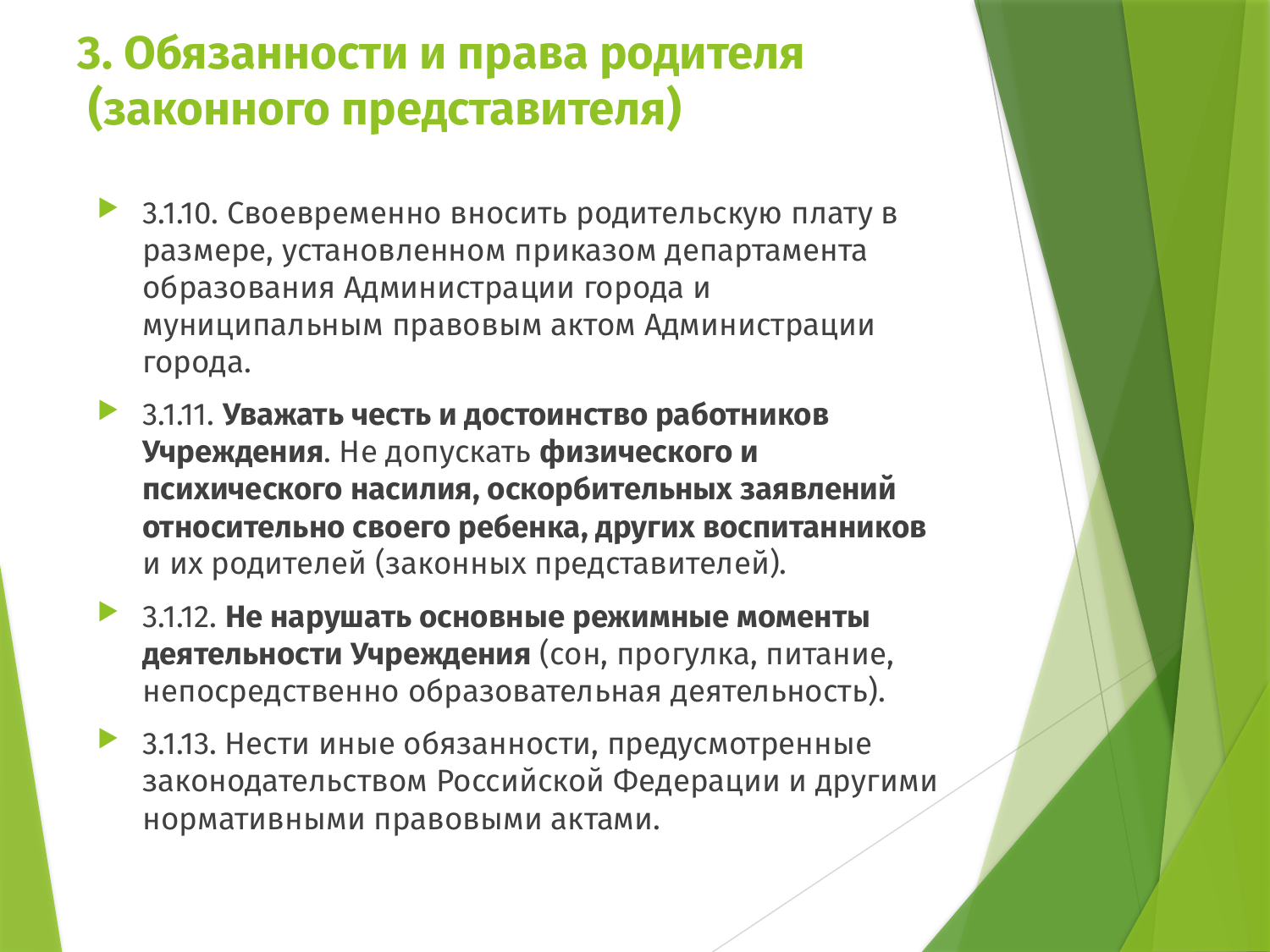

# 3. Обязанности и права родителя (законного представителя)
3.1.10. Своевременно вносить родительскую плату в размере, установленном приказом департамента образования Администрации города и муниципальным правовым актом Администрации города.
3.1.11. Уважать честь и достоинство работников Учреждения. Не допускать физического и психического насилия, оскорбительных заявлений относительно своего ребенка, других воспитанников и их родителей (законных представителей).
3.1.12. Не нарушать основные режимные моменты деятельности Учреждения (сон, прогулка, питание, непосредственно образовательная деятельность).
3.1.13. Нести иные обязанности, предусмотренные законодательством Российской Федерации и другими нормативными правовыми актами.